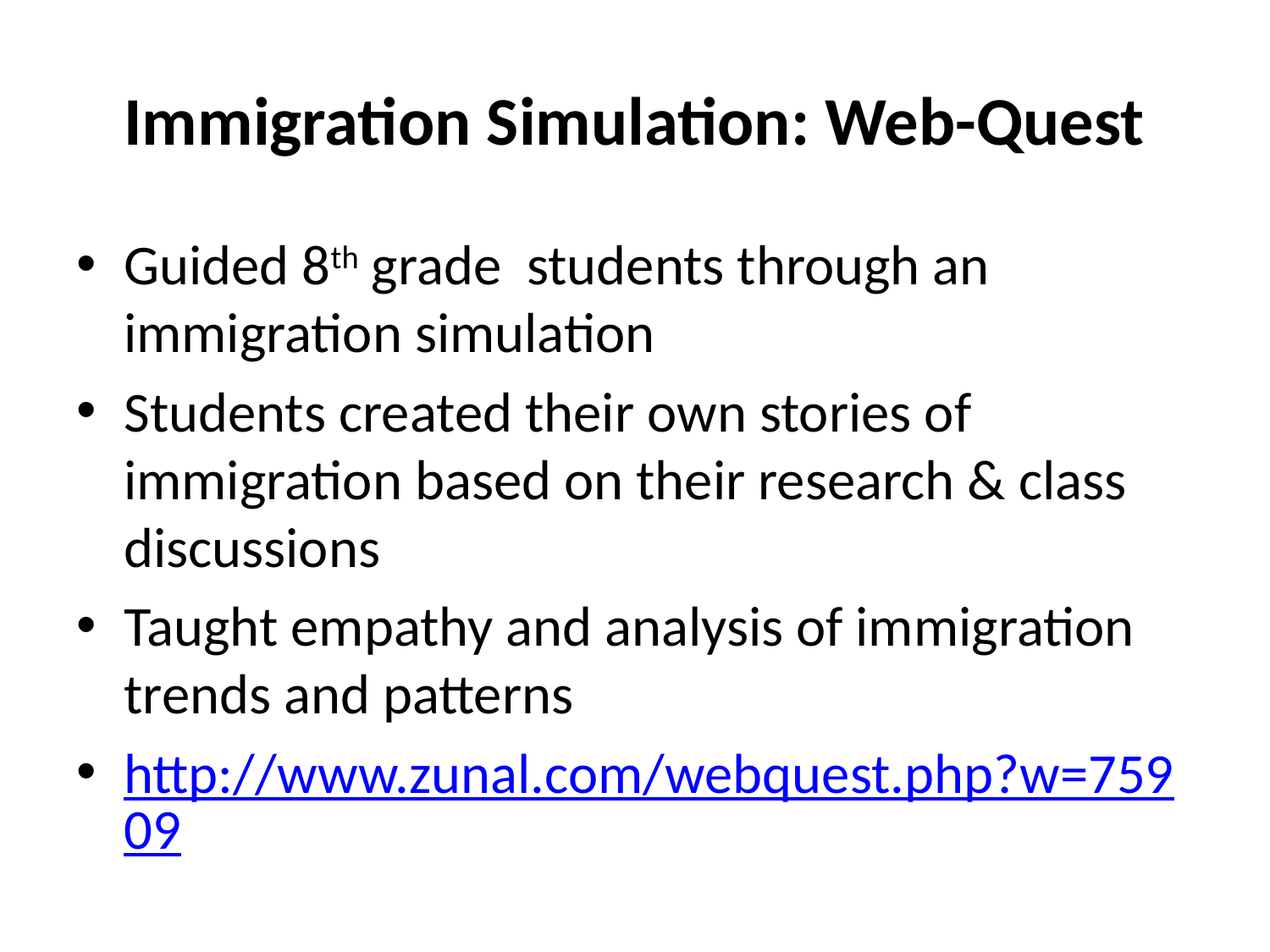

# Immigration Simulation: Web-Quest
Guided 8th grade  students through an immigration simulation
Students created their own stories of immigration based on their research & class discussions
Taught empathy and analysis of immigration trends and patterns
http://www.zunal.com/webquest.php?w=75909